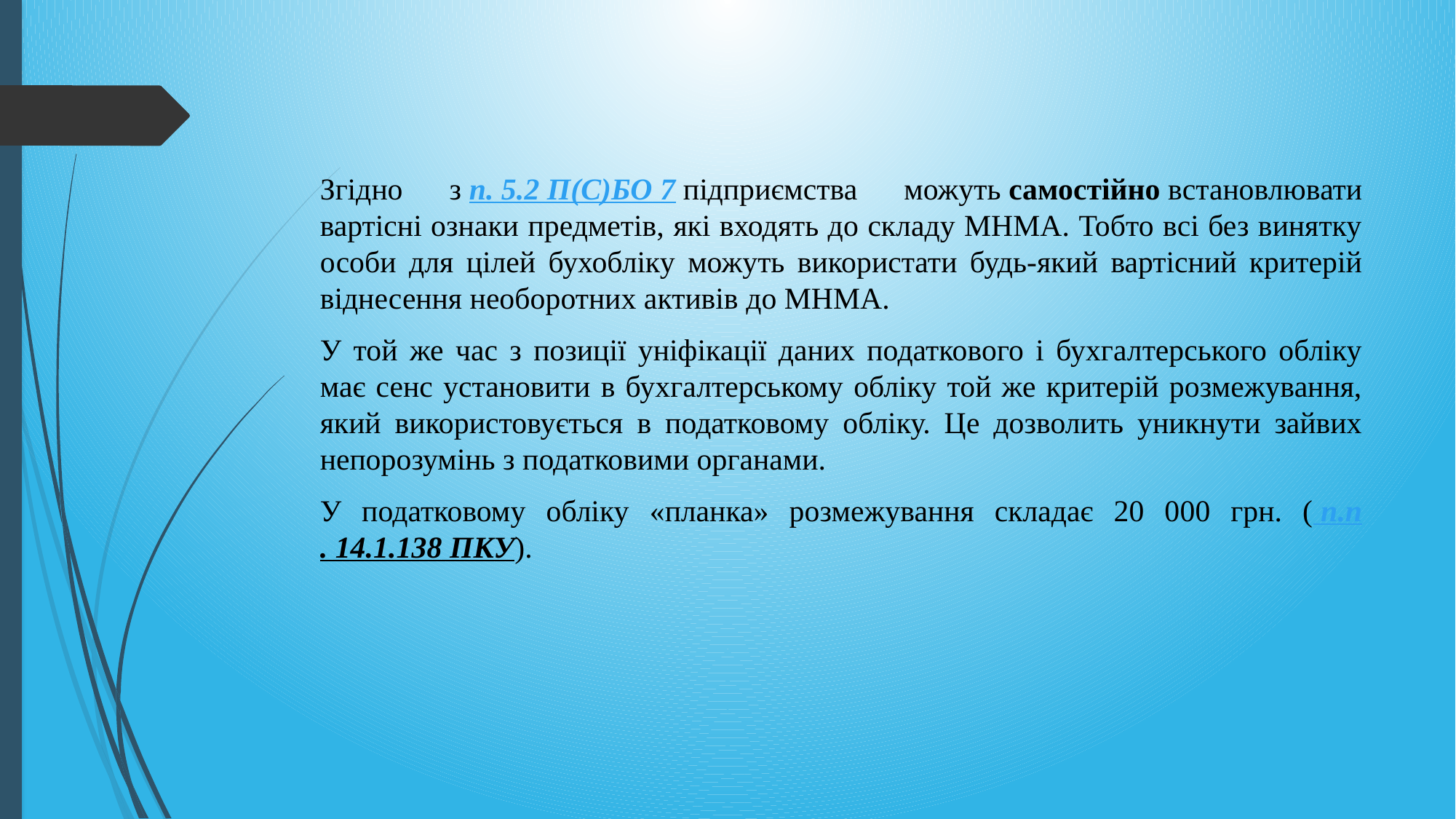

#
Згідно з п. 5.2 П(С)БО 7 підприємства можуть самостійно встановлювати вартісні ознаки предметів, які входять до складу МНМА. Тобто всі без винятку особи для цілей бухобліку можуть використати будь-який вартісний критерій віднесення необоротних активів до МНМА.
У той же час з позиції уніфікації даних податкового і бухгалтерського обліку має сенс установити в бухгалтерському обліку той же критерій розмежування, який використовується в податковому обліку. Це дозволить уникнути зайвих непорозумінь з податковими органами.
У податковому обліку «планка» розмежування складає 20 000 грн. ( п.п. 14.1.138 ПКУ).